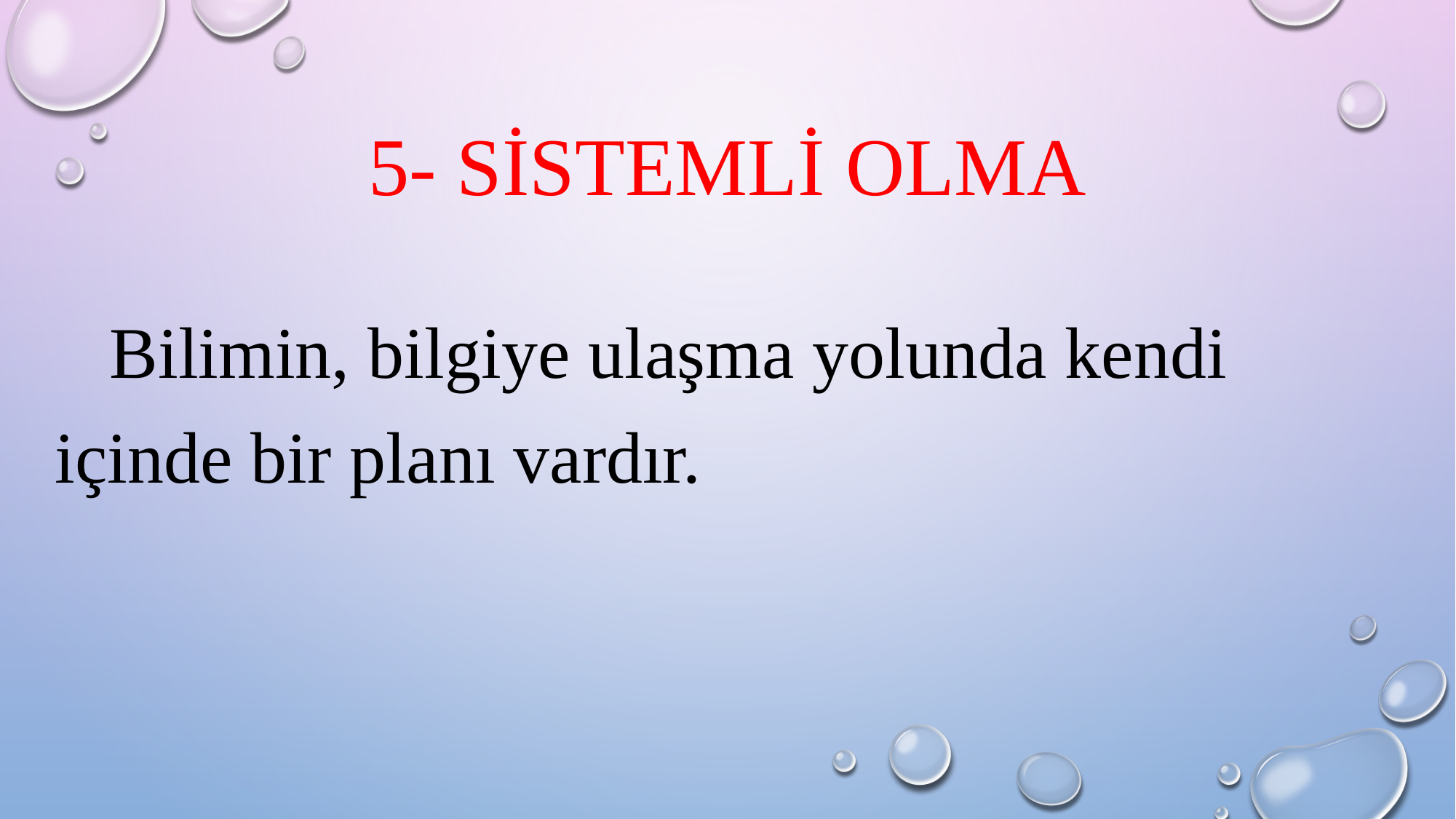

# 5- sistemli olma
   Bilimin, bilgiye ulaşma yolunda kendi içinde bir planı vardır.